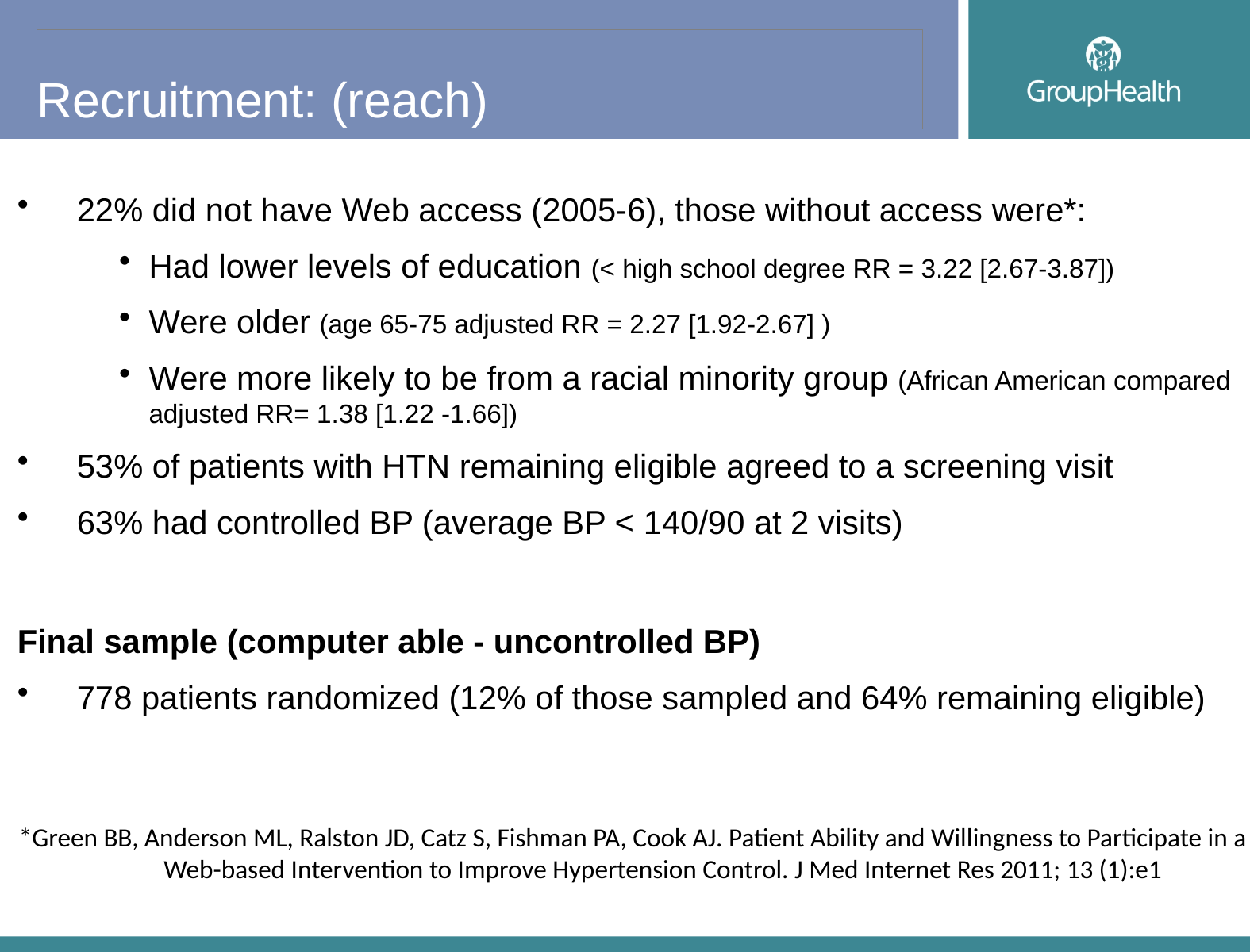

Recruitment: (reach)
22% did not have Web access (2005-6), those without access were*:
Had lower levels of education (< high school degree RR = 3.22 [2.67-3.87])
Were older (age 65-75 adjusted RR = 2.27 [1.92-2.67] )
Were more likely to be from a racial minority group (African American compared adjusted RR= 1.38 [1.22 -1.66])
53% of patients with HTN remaining eligible agreed to a screening visit
63% had controlled BP (average BP < 140/90 at 2 visits)

Final sample (computer able - uncontrolled BP)
778 patients randomized (12% of those sampled and 64% remaining eligible)

*Green BB, Anderson ML, Ralston JD, Catz S, Fishman PA, Cook AJ. Patient Ability and Willingness to Participate in a Web-based Intervention to Improve Hypertension Control. J Med Internet Res 2011; 13 (1):e1